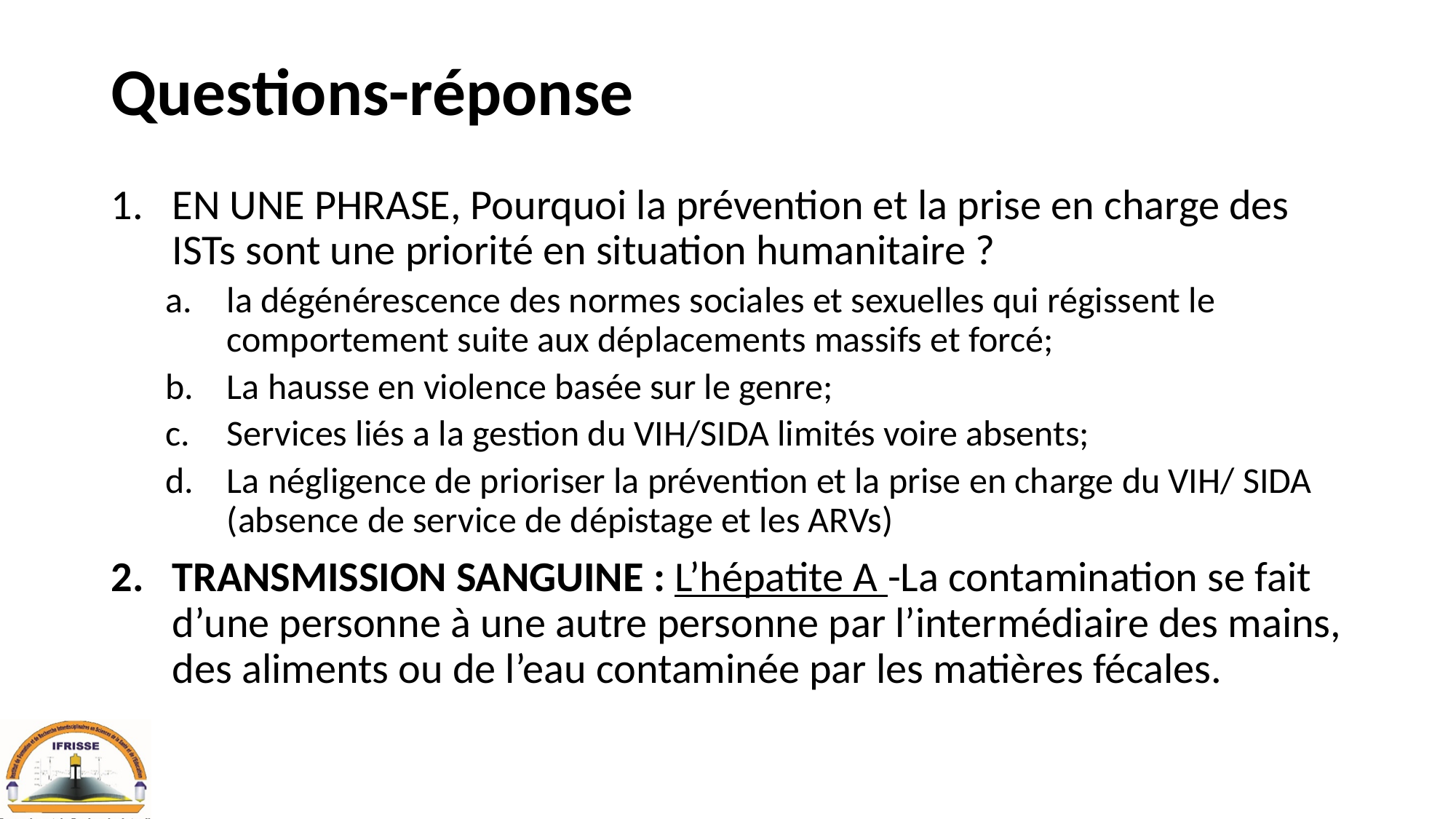

# Questions-réponse
EN UNE PHRASE, Pourquoi la prévention et la prise en charge des ISTs sont une priorité en situation humanitaire ?
la dégénérescence des normes sociales et sexuelles qui régissent le comportement suite aux déplacements massifs et forcé;
La hausse en violence basée sur le genre;
Services liés a la gestion du VIH/SIDA limités voire absents;
La négligence de prioriser la prévention et la prise en charge du VIH/ SIDA (absence de service de dépistage et les ARVs)
TRANSMISSION SANGUINE : L’hépatite A -La contamination se fait d’une personne à une autre personne par l’intermédiaire des mains, des aliments ou de l’eau contaminée par les matières fécales.